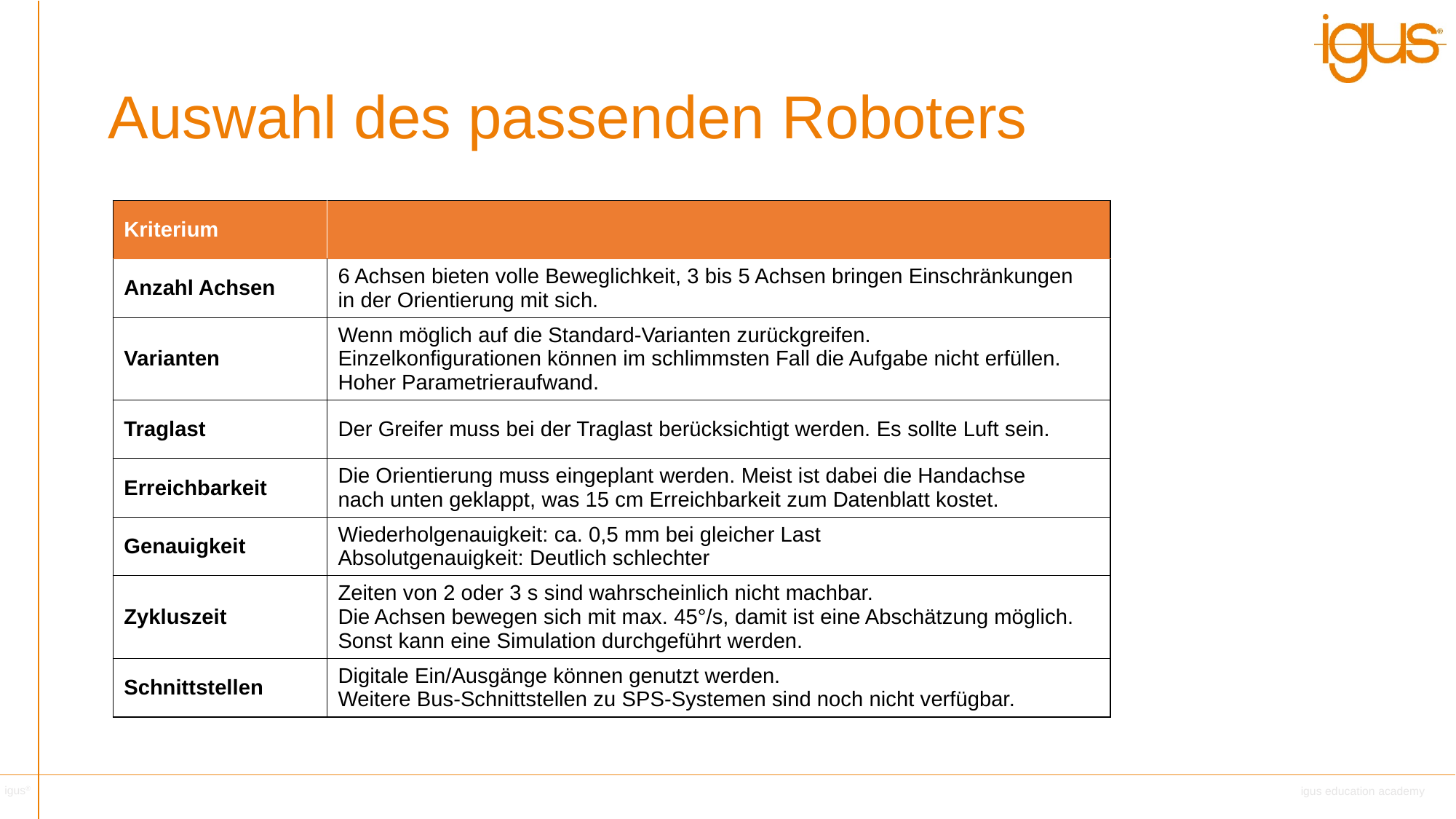

Auswahl des passenden Roboters
| Kriterium |  |
| --- | --- |
| Anzahl Achsen | 6 Achsen bieten volle Beweglichkeit, 3 bis 5 Achsen bringen Einschränkungen in der Orientierung mit sich. |
| Varianten | Wenn möglich auf die Standard-Varianten zurückgreifen. Einzelkonfigurationen können im schlimmsten Fall die Aufgabe nicht erfüllen. Hoher Parametrieraufwand. |
| Traglast | Der Greifer muss bei der Traglast berücksichtigt werden. Es sollte Luft sein. |
| Erreichbarkeit | Die Orientierung muss eingeplant werden. Meist ist dabei die Handachse nach unten geklappt, was 15 cm Erreichbarkeit zum Datenblatt kostet. |
| Genauigkeit | Wiederholgenauigkeit: ca. 0,5 mm bei gleicher Last Absolutgenauigkeit: Deutlich schlechter |
| Zykluszeit | Zeiten von 2 oder 3 s sind wahrscheinlich nicht machbar. Die Achsen bewegen sich mit max. 45°/s, damit ist eine Abschätzung möglich. Sonst kann eine Simulation durchgeführt werden. |
| Schnittstellen | Digitale Ein/Ausgänge können genutzt werden. Weitere Bus-Schnittstellen zu SPS-Systemen sind noch nicht verfügbar. |